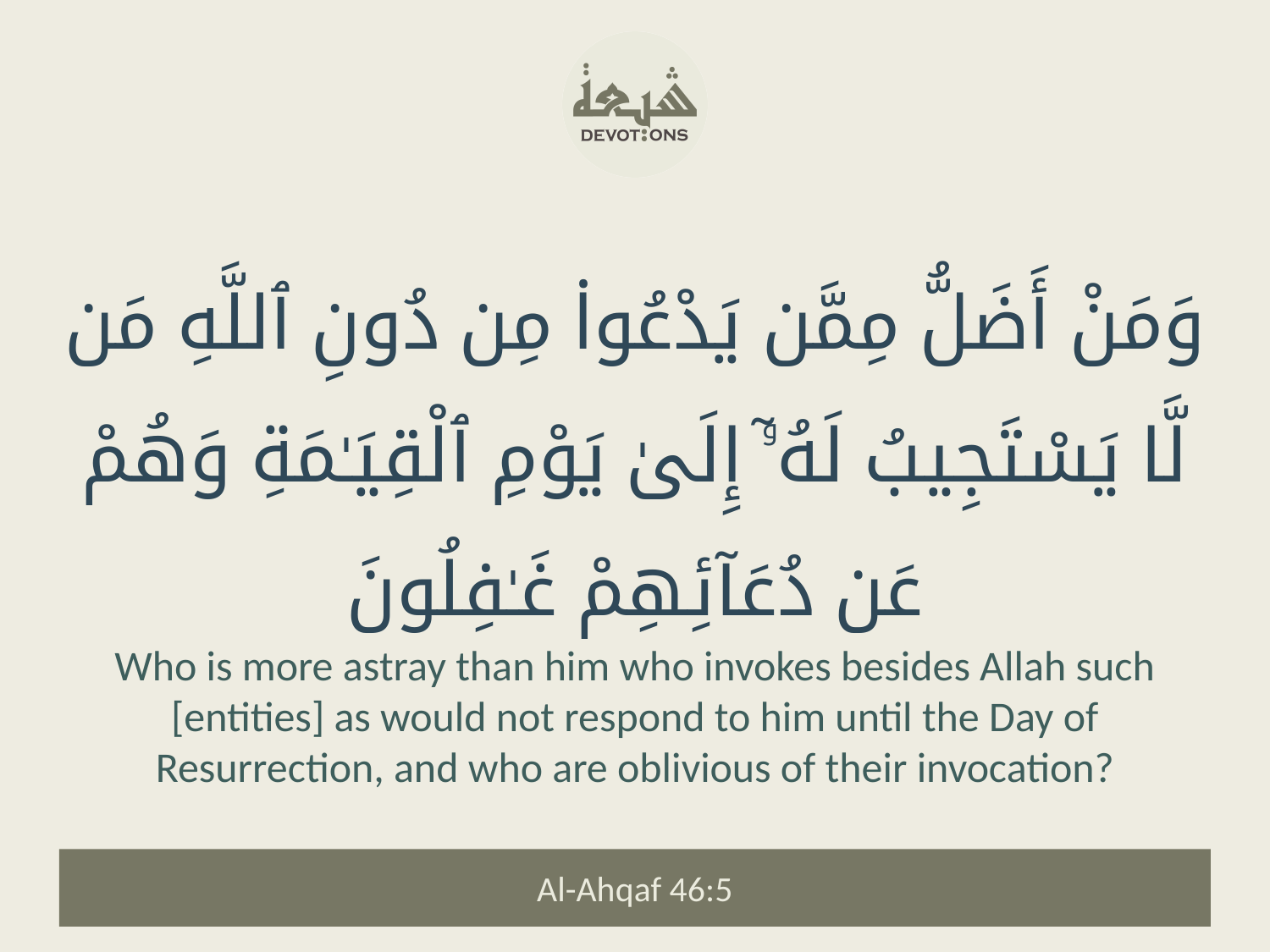

وَمَنْ أَضَلُّ مِمَّن يَدْعُوا۟ مِن دُونِ ٱللَّهِ مَن لَّا يَسْتَجِيبُ لَهُۥٓ إِلَىٰ يَوْمِ ٱلْقِيَـٰمَةِ وَهُمْ عَن دُعَآئِهِمْ غَـٰفِلُونَ
Who is more astray than him who invokes besides Allah such [entities] as would not respond to him until the Day of Resurrection, and who are oblivious of their invocation?
Al-Ahqaf 46:5